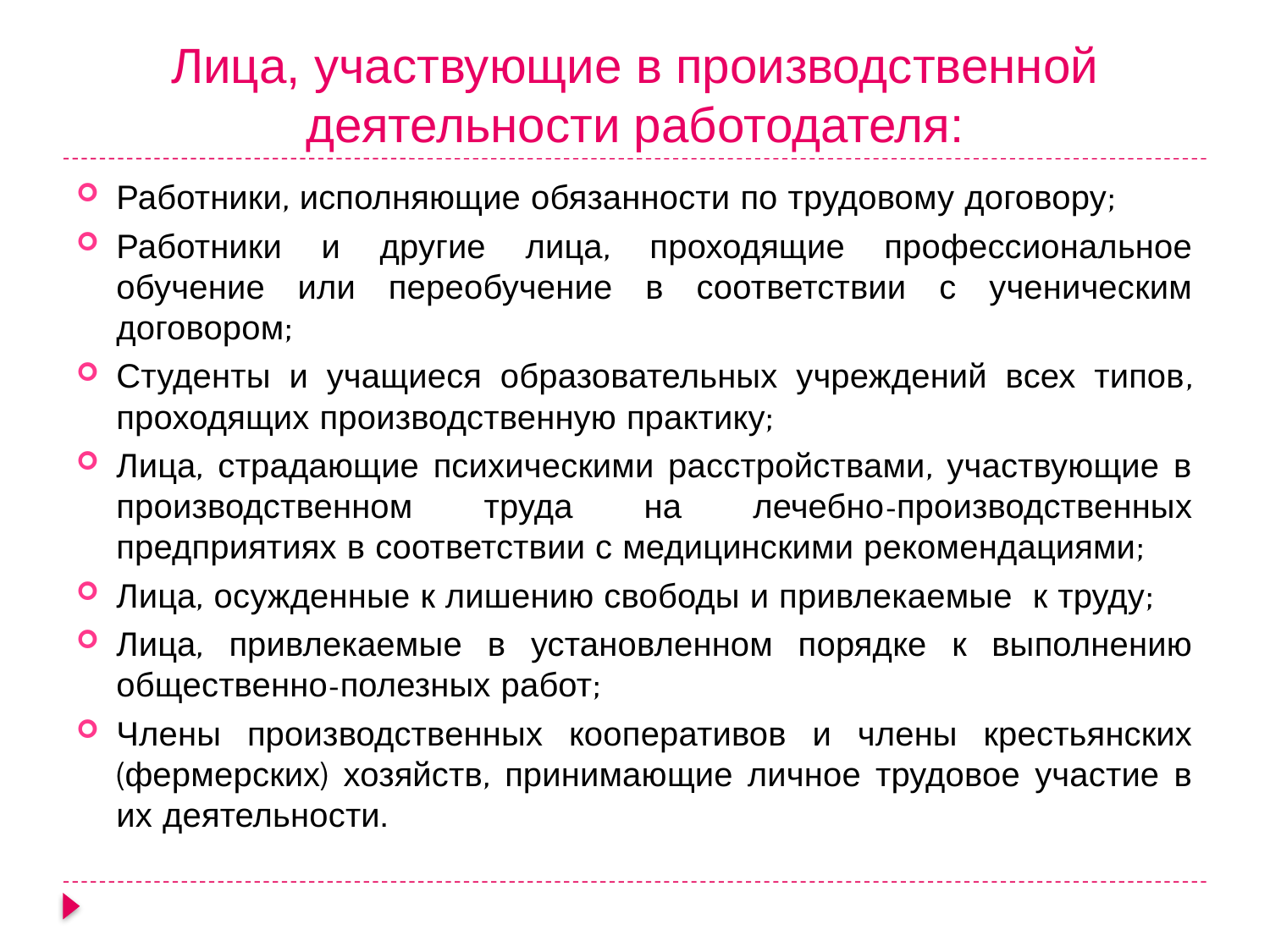

# Лица, участвующие в производственной деятельности работодателя:
Работники, исполняющие обязанности по трудовому договору;
Работники и другие лица, проходящие профессиональное обучение или переобучение в соответствии с ученическим договором;
Студенты и учащиеся образовательных учреждений всех типов, проходящих производственную практику;
Лица, страдающие психическими расстройствами, участвующие в производственном труда на лечебно-производственных предприятиях в соответствии с медицинскими рекомендациями;
Лица, осужденные к лишению свободы и привлекаемые  к труду;
Лица, привлекаемые в установленном порядке к выполнению общественно-полезных работ;
Члены производственных кооперативов и члены крестьянских (фермерских) хозяйств, принимающие личное трудовое участие в их деятельности.